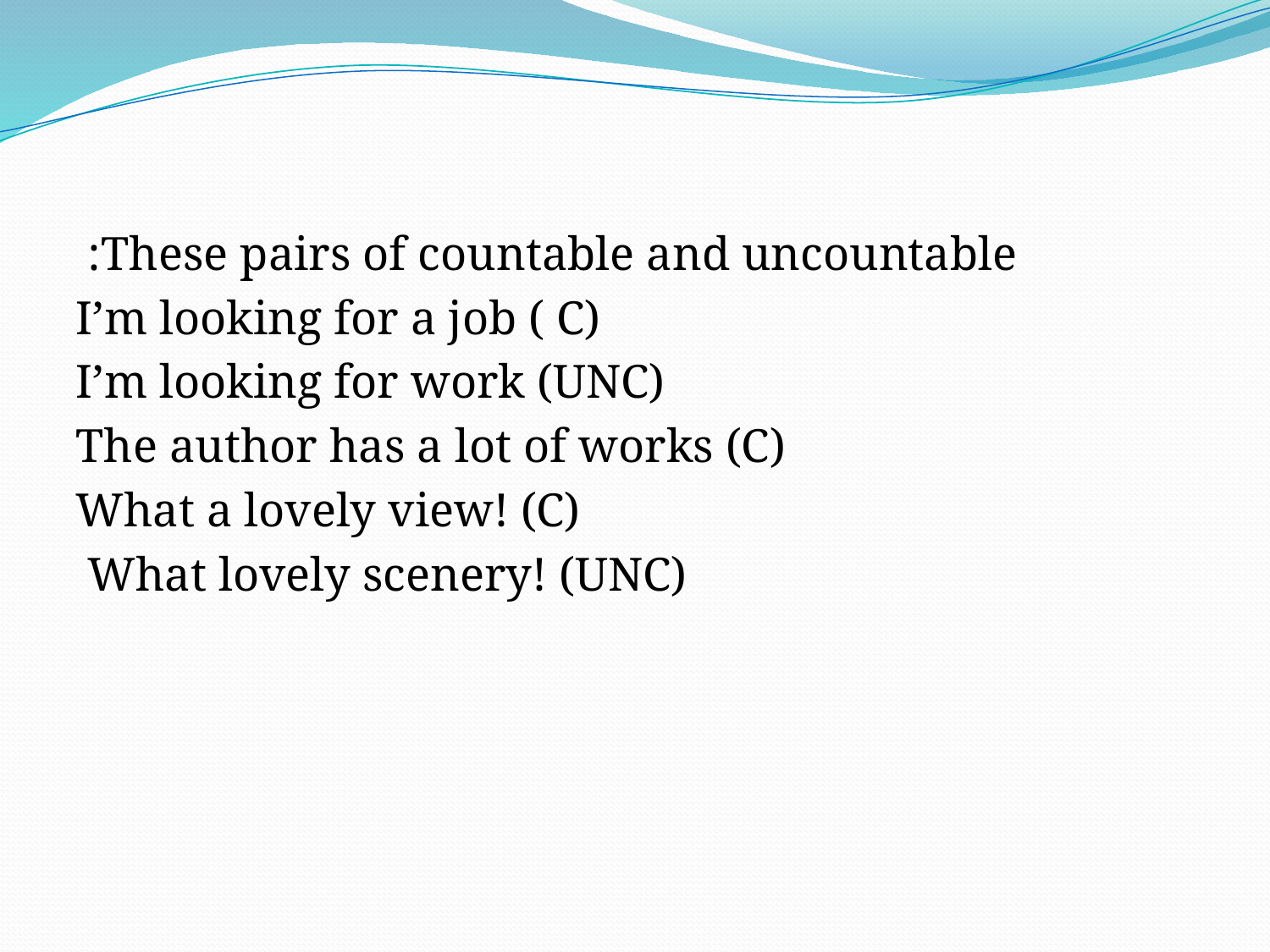

These pairs of countable and uncountable:
I’m looking for a job ( C)
I’m looking for work (UNC)
The author has a lot of works (C)
What a lovely view! (C)
What lovely scenery! (UNC)